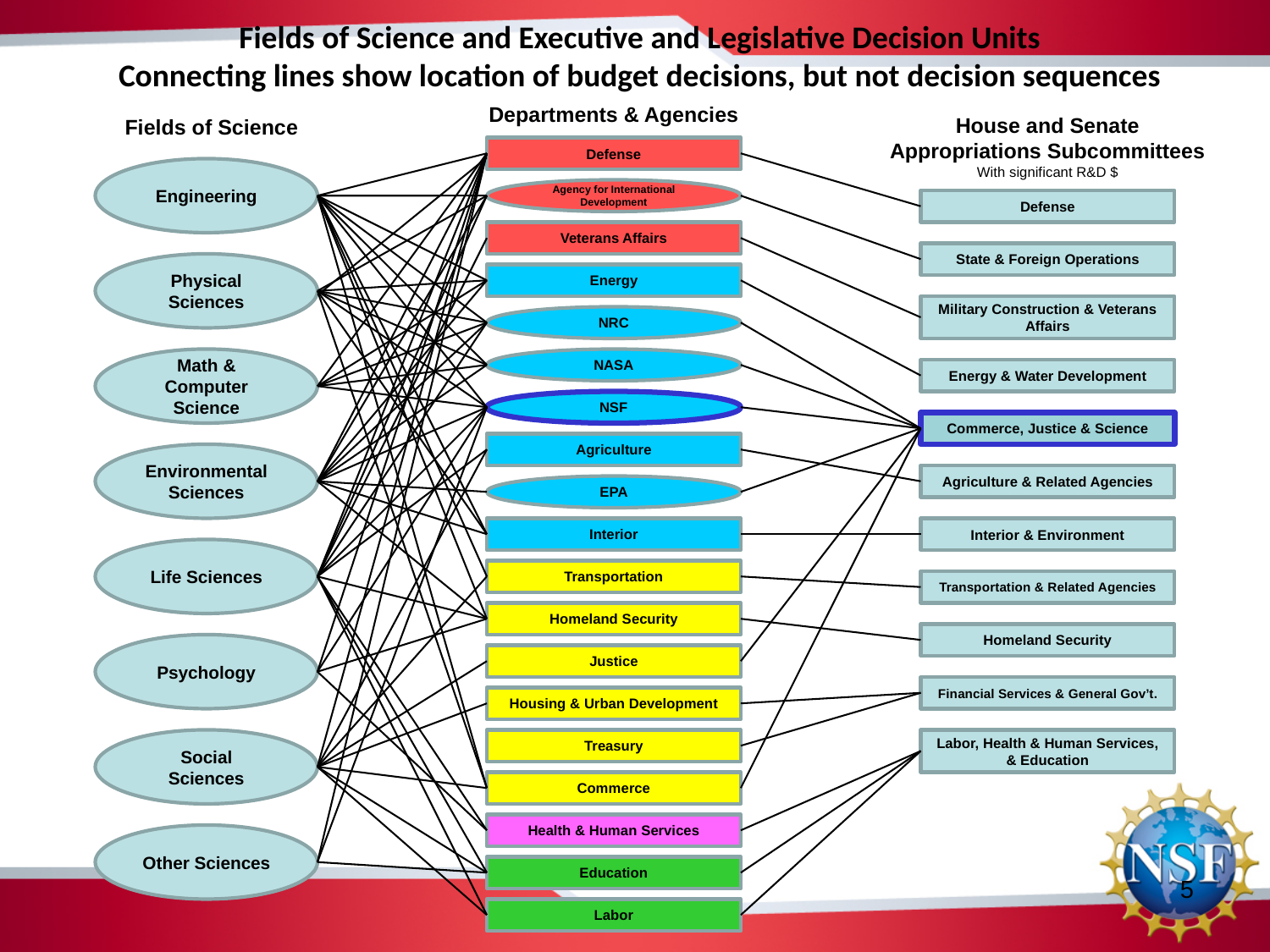

Fields of Science and Executive and Legislative Decision Units
Connecting lines show location of budget decisions, but not decision sequences
Fields of Science
Departments & Agencies
House and Senate Appropriations Subcommittees
With significant R&D $
Defense
Engineering
Agency for International Development
Defense
Veterans Affairs
State & Foreign Operations
Physical Sciences
Energy
Military Construction & Veterans Affairs
NRC
Math & Computer Science
NASA
Energy & Water Development
NSF
Commerce, Justice & Science
Agriculture
Environmental Sciences
Agriculture & Related Agencies
EPA
Interior
Interior & Environment
Life Sciences
Transportation
Transportation & Related Agencies
Homeland Security
Homeland Security
Psychology
Justice
Financial Services & General Gov’t.
Housing & Urban Development
Social Sciences
Treasury
Labor, Health & Human Services, & Education
Commerce
Health & Human Services
Other Sciences
Education
5
Labor